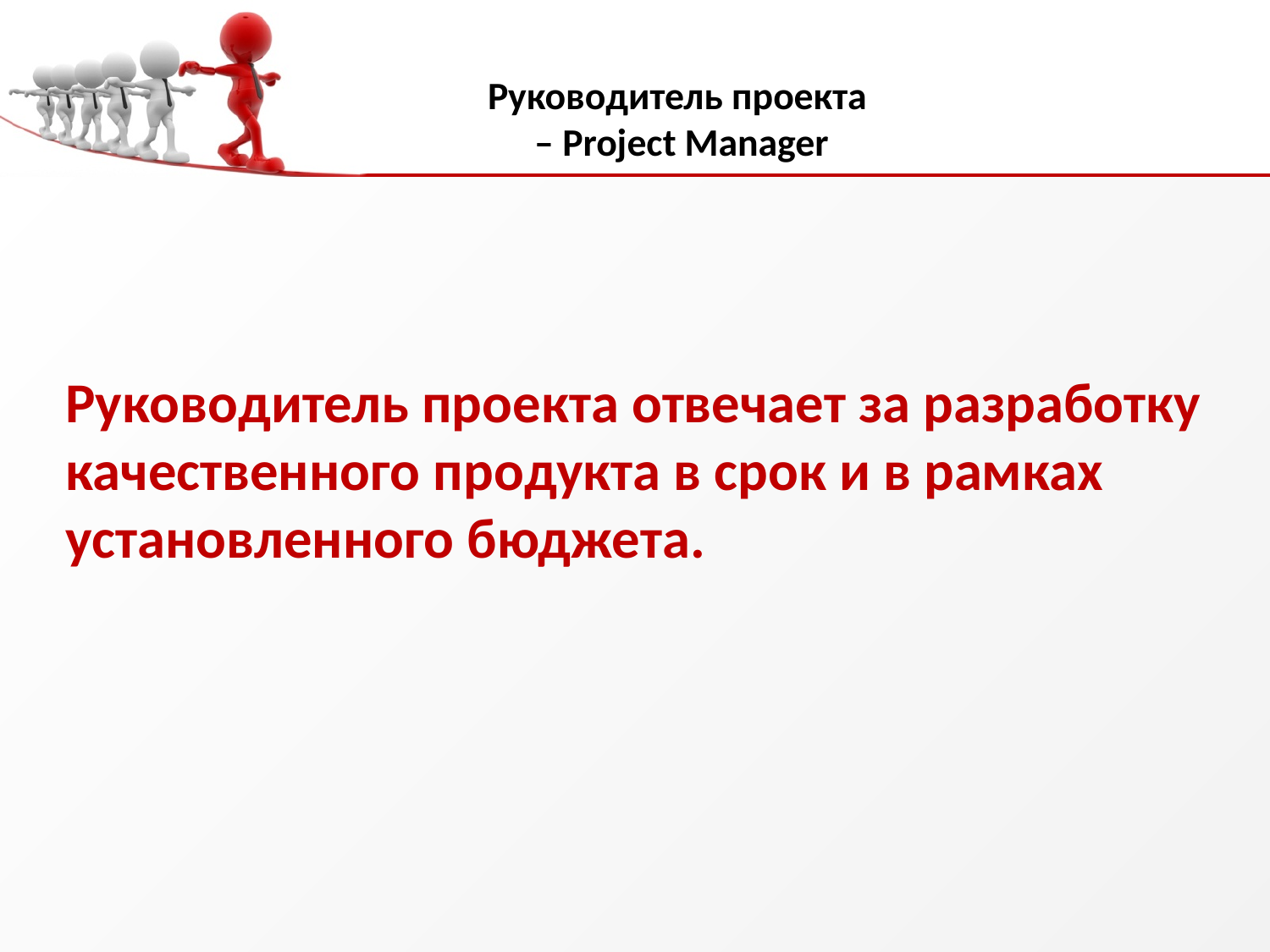

# Руководитель проекта – Project Manager
Руководитель проекта отвечает за разработку качественного продукта в срок и в рамках установленного бюджета.